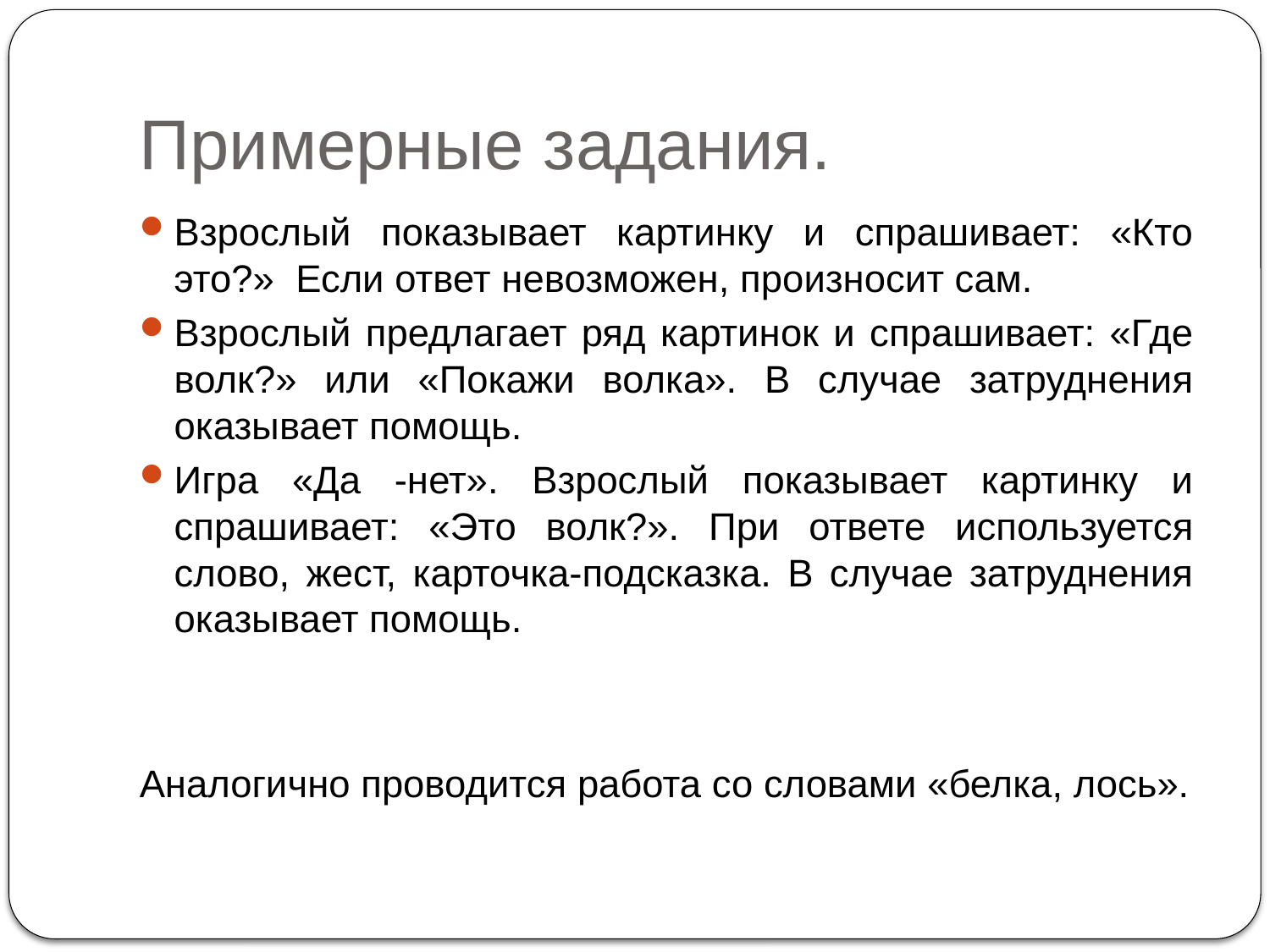

# Примерные задания.
Взрослый показывает картинку и спрашивает: «Кто это?»  Если ответ невозможен, произносит сам.
Взрослый предлагает ряд картинок и спрашивает: «Где волк?» или «Покажи волка». В случае затруднения оказывает помощь.
Игра «Да -нет». Взрослый показывает картинку и спрашивает: «Это волк?». При ответе используется слово, жест, карточка-подсказка. В случае затруднения оказывает помощь.

Аналогично проводится работа со словами «белка, лось».